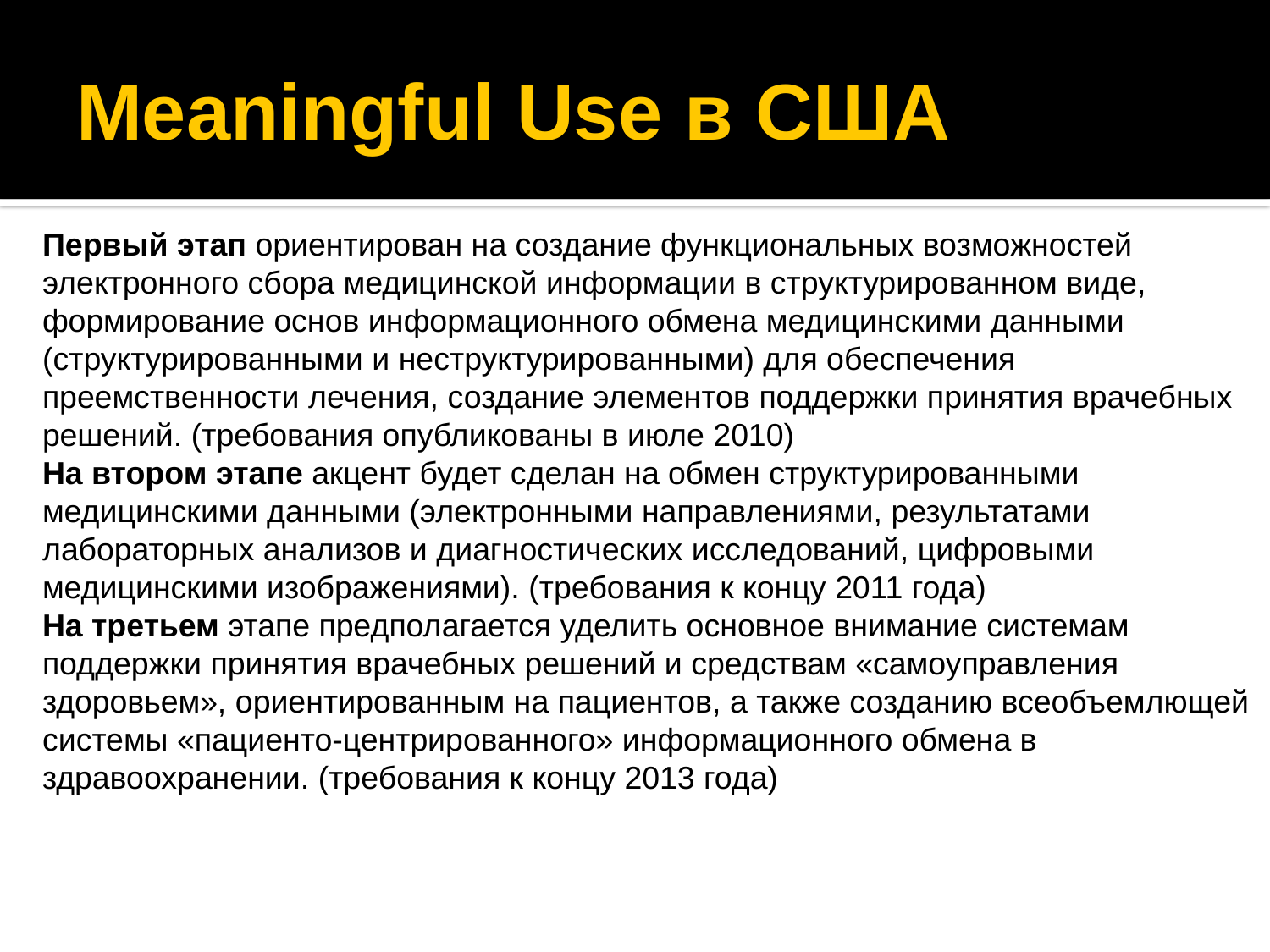

# Meaningful Use в США
Первый этап ориентирован на создание функциональных возможностей электронного сбора медицинской информации в структурированном виде, формирование основ информационного обмена медицинскими данными (структурированными и неструктурированными) для обеспечения преемственности лечения, создание элементов поддержки принятия врачебных решений. (требования опубликованы в июле 2010)
На втором этапе акцент будет сделан на обмен структурированными медицинскими данными (электронными направлениями, результатами лабораторных анализов и диагностических исследований, цифровыми медицинскими изображениями). (требования к концу 2011 года)
На третьем этапе предполагается уделить основное внимание системам поддержки принятия врачебных решений и средствам «самоуправления здоровьем», ориентированным на пациентов, а также созданию всеобъемлющей системы «пациенто-центрированного» информационного обмена в здравоохранении. (требования к концу 2013 года)